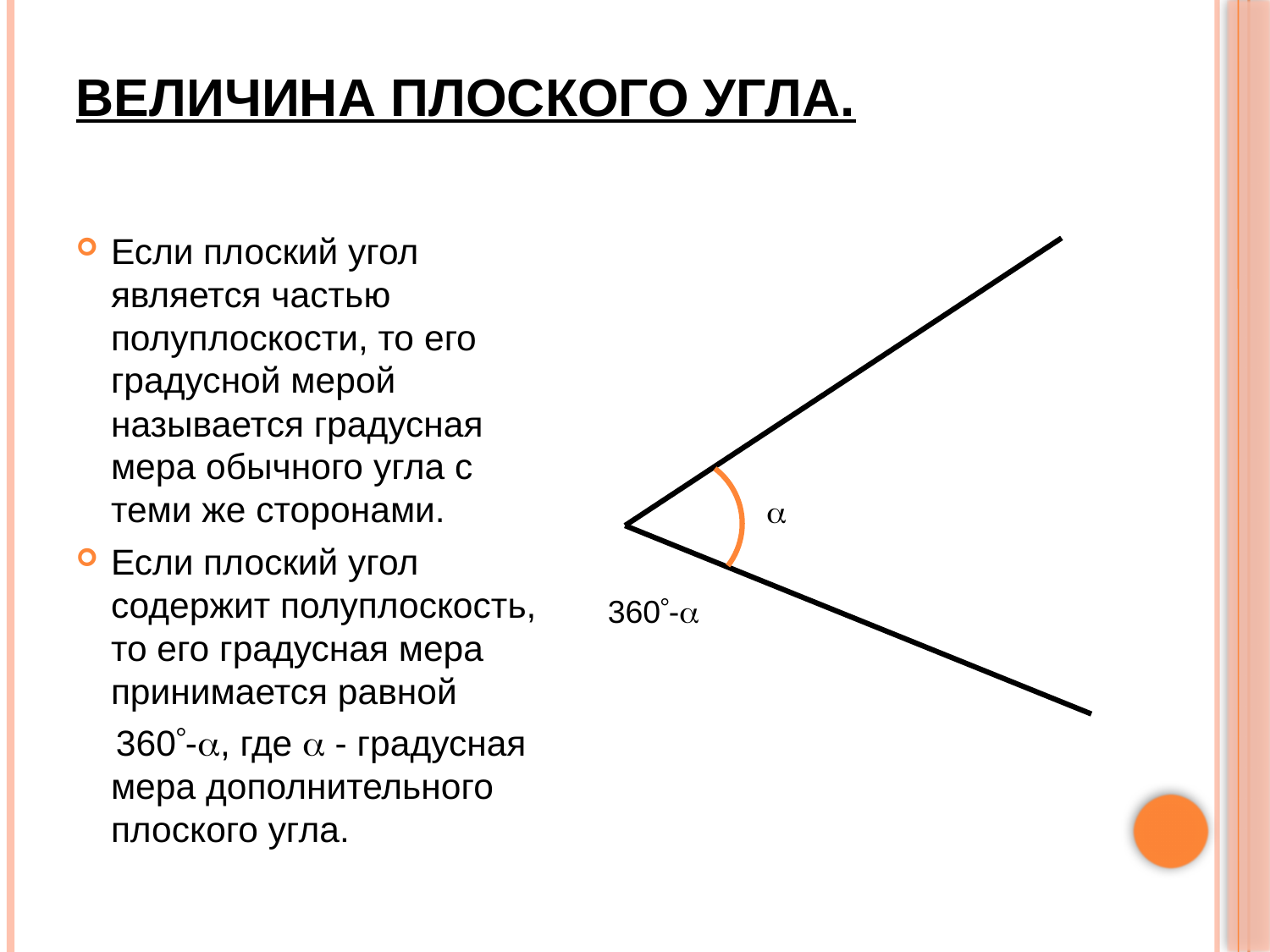

# Величина плоского угла.
Если плоский угол является частью полуплоскости, то его градусной мерой называется градусная мера обычного угла с теми же сторонами.
Если плоский угол содержит полуплоскость, то его градусная мера принимается равной
    360°-α, где α - градусная мера дополнительного плоского угла.

α
360°-α